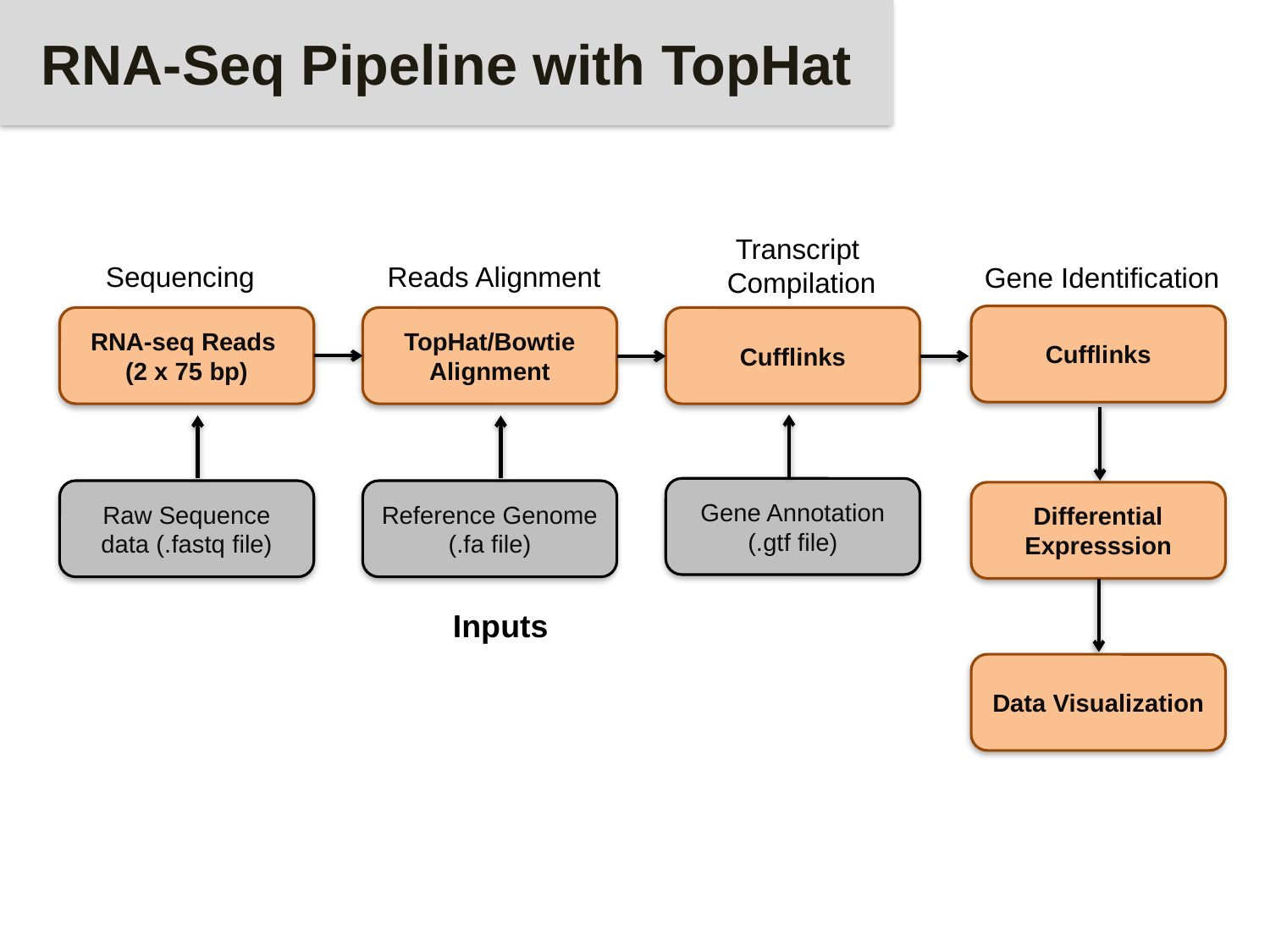

RNA-Seq Pipeline with TopHat
Transcript
Compilation
Sequencing
Reads Alignment
Gene Identification
Cufflinks
RNA-seq Reads
(2 x 75 bp)
TopHat/Bowtie Alignment
Cufflinks
Gene Annotation
(.gtf file)
Raw Sequence data (.fastq file)
Reference Genome (.fa file)
Differential Expresssion
Inputs
Data Visualization